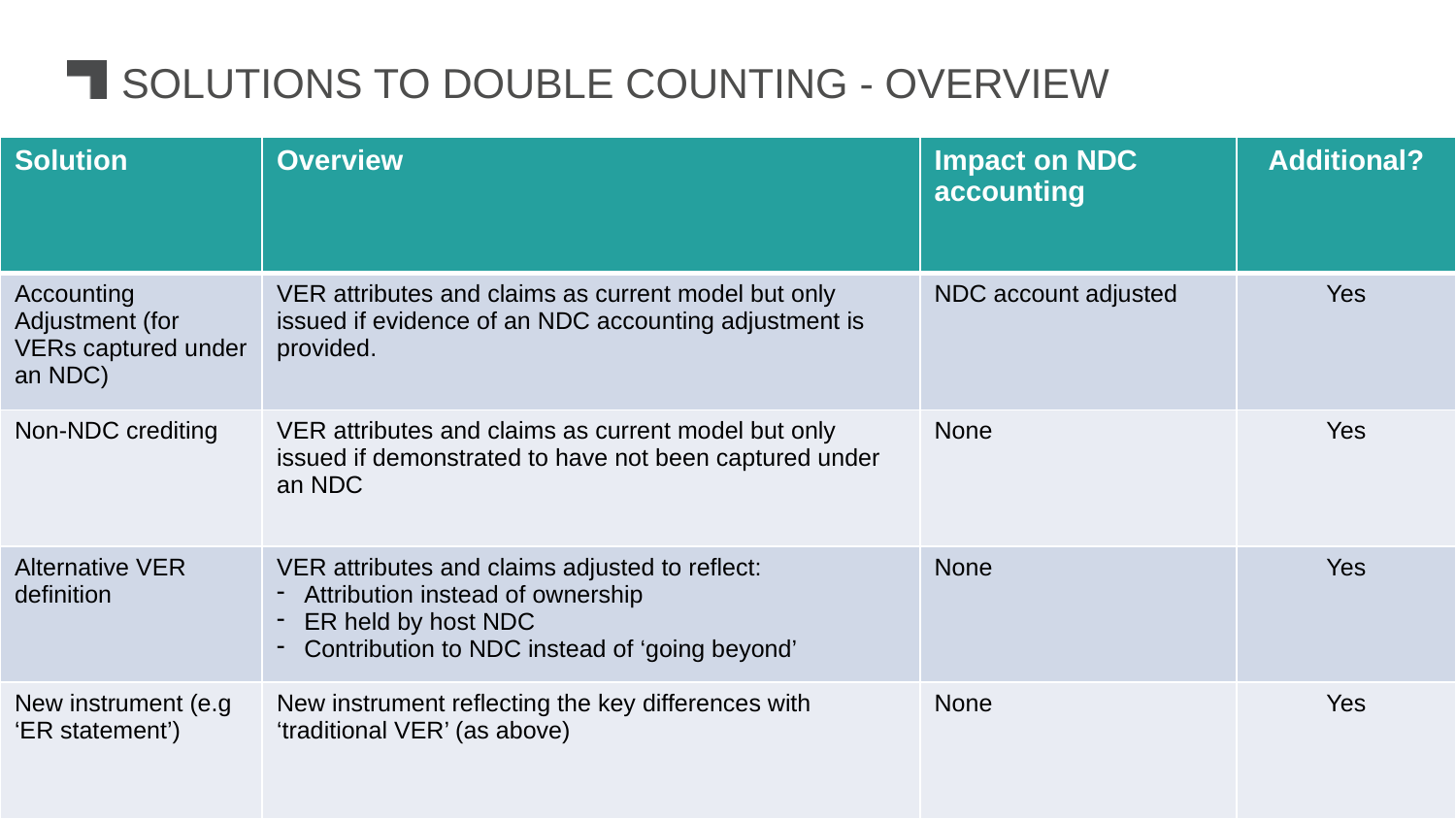

# SOLUTIONS TO DOUBLE COUNTING - OVERVIEW
| Solution | Overview | Impact on NDC accounting | Additional? |
| --- | --- | --- | --- |
| Accounting Adjustment (for VERs captured under an NDC) | VER attributes and claims as current model but only issued if evidence of an NDC accounting adjustment is provided. | NDC account adjusted | Yes |
| Non-NDC crediting | VER attributes and claims as current model but only issued if demonstrated to have not been captured under an NDC | None | Yes |
| Alternative VER definition | VER attributes and claims adjusted to reflect: Attribution instead of ownership ER held by host NDC Contribution to NDC instead of ‘going beyond’ | None | Yes |
| New instrument (e.g ‘ER statement’) | New instrument reflecting the key differences with ‘traditional VER’ (as above) | None | Yes |